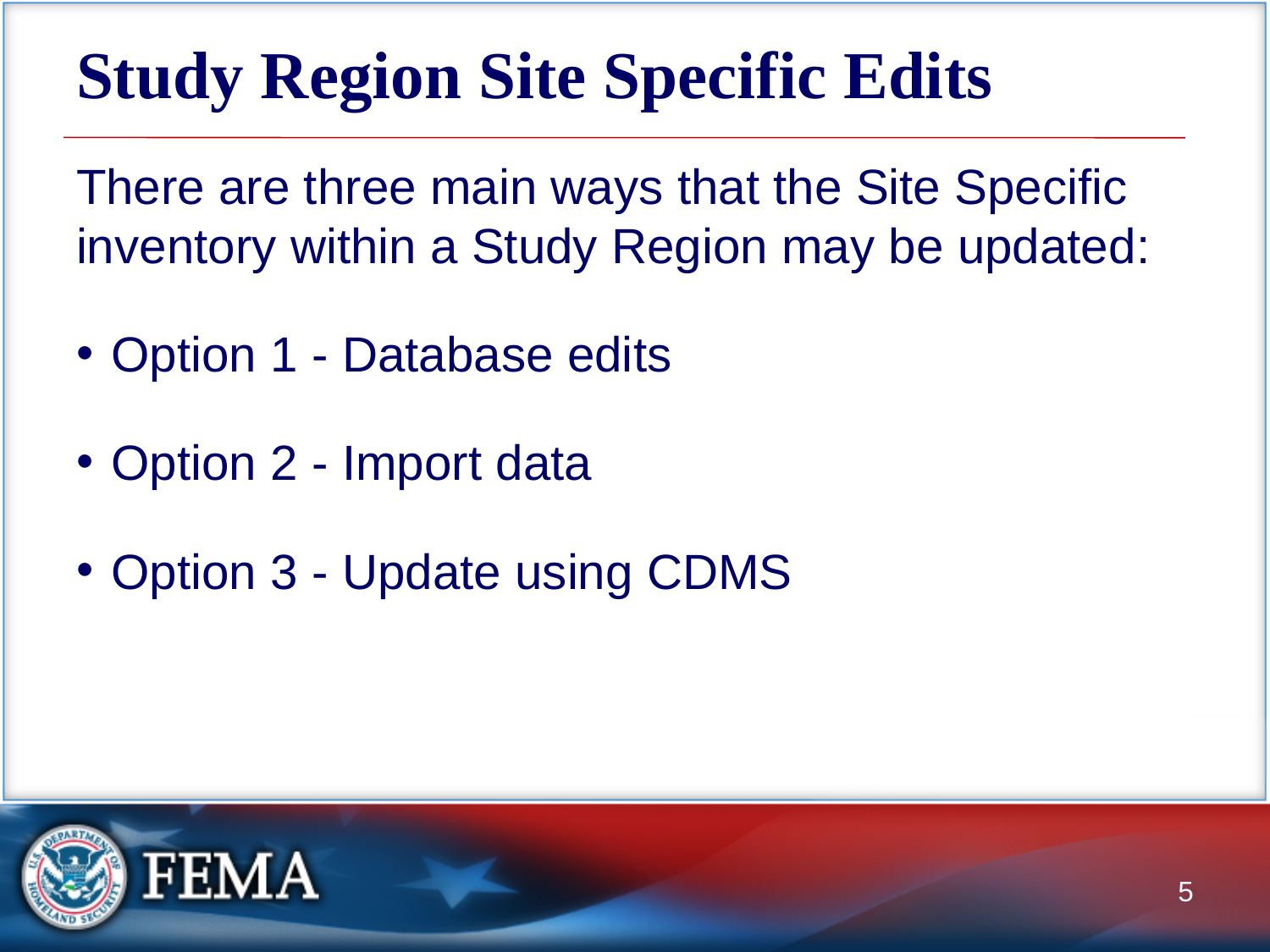

# Study Region Site Specific Edits
There are three main ways that the Site Specific inventory within a Study Region may be updated:
Option 1 - Database edits
Option 2 - Import data
Option 3 - Update using CDMS
5